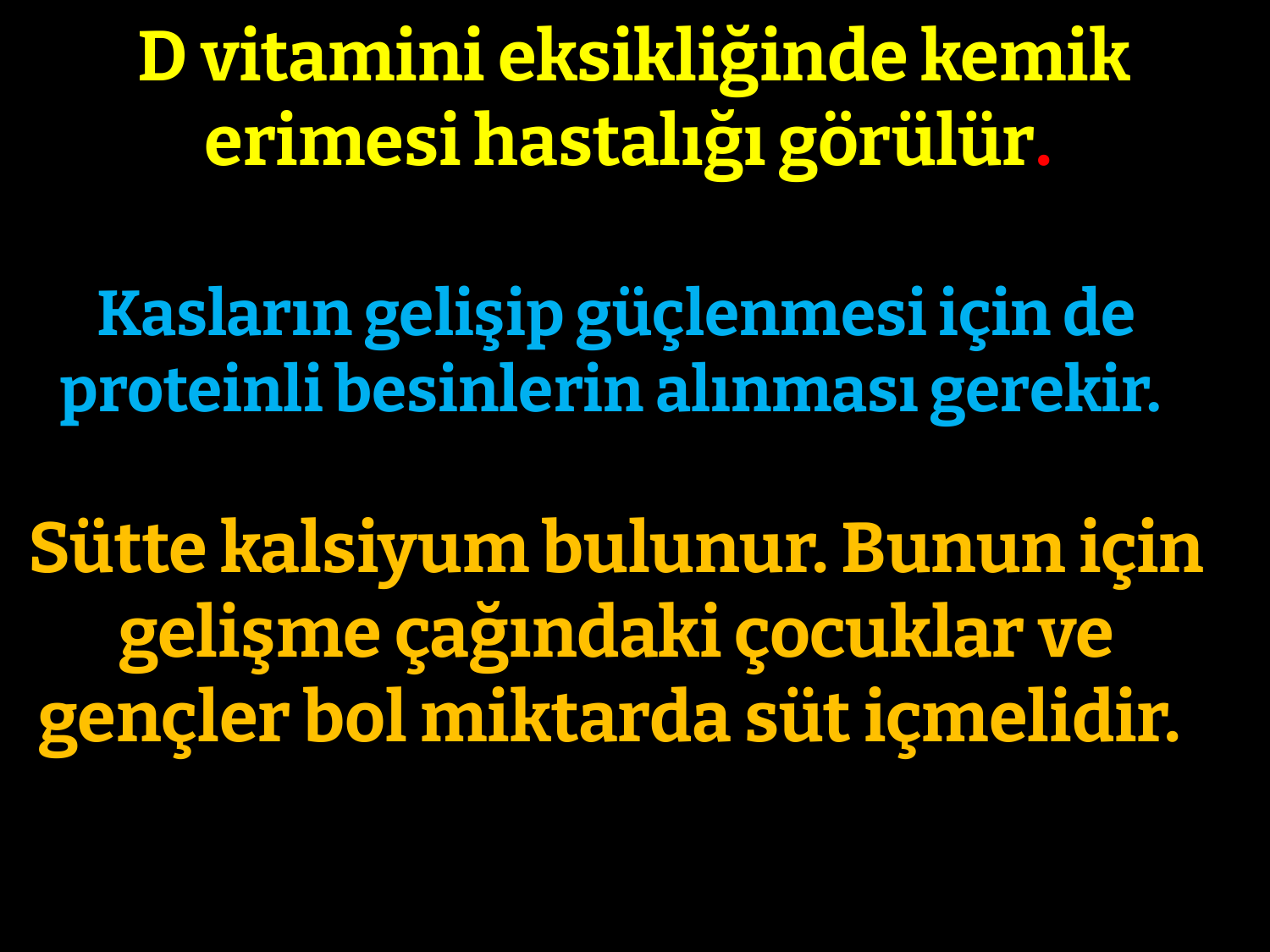

D vitamini eksikliğinde kemik erimesi hastalığı görülür.
Kasların gelişip güçlenmesi için de proteinli besinlerin alınması gerekir.
#
Sütte kalsiyum bulunur. Bunun için gelişme çağındaki çocuklar ve gençler bol miktarda süt içmelidir.